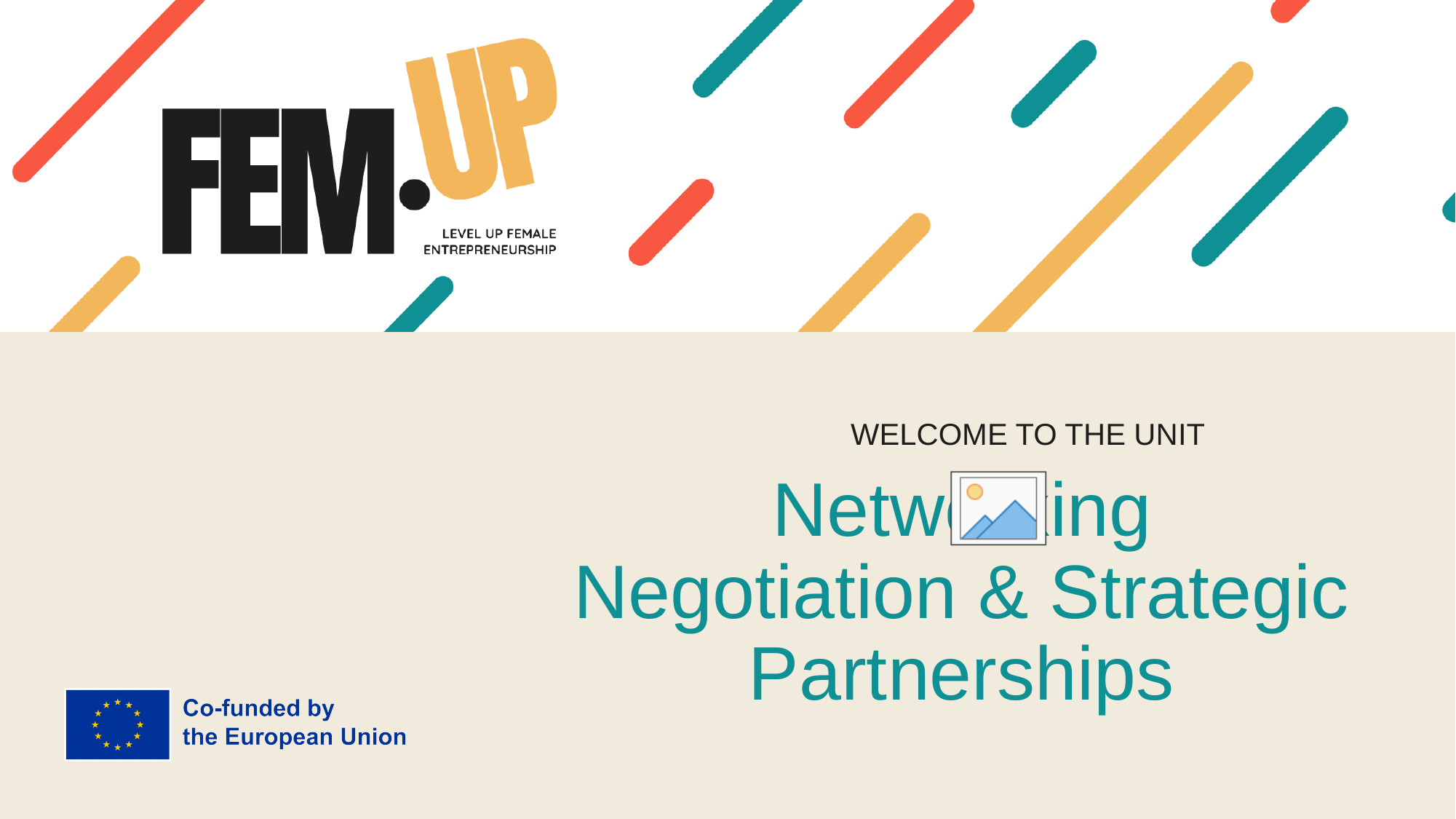

WELCOME TO THE UNIT
# Networking Negotiation & Strategic Partnerships